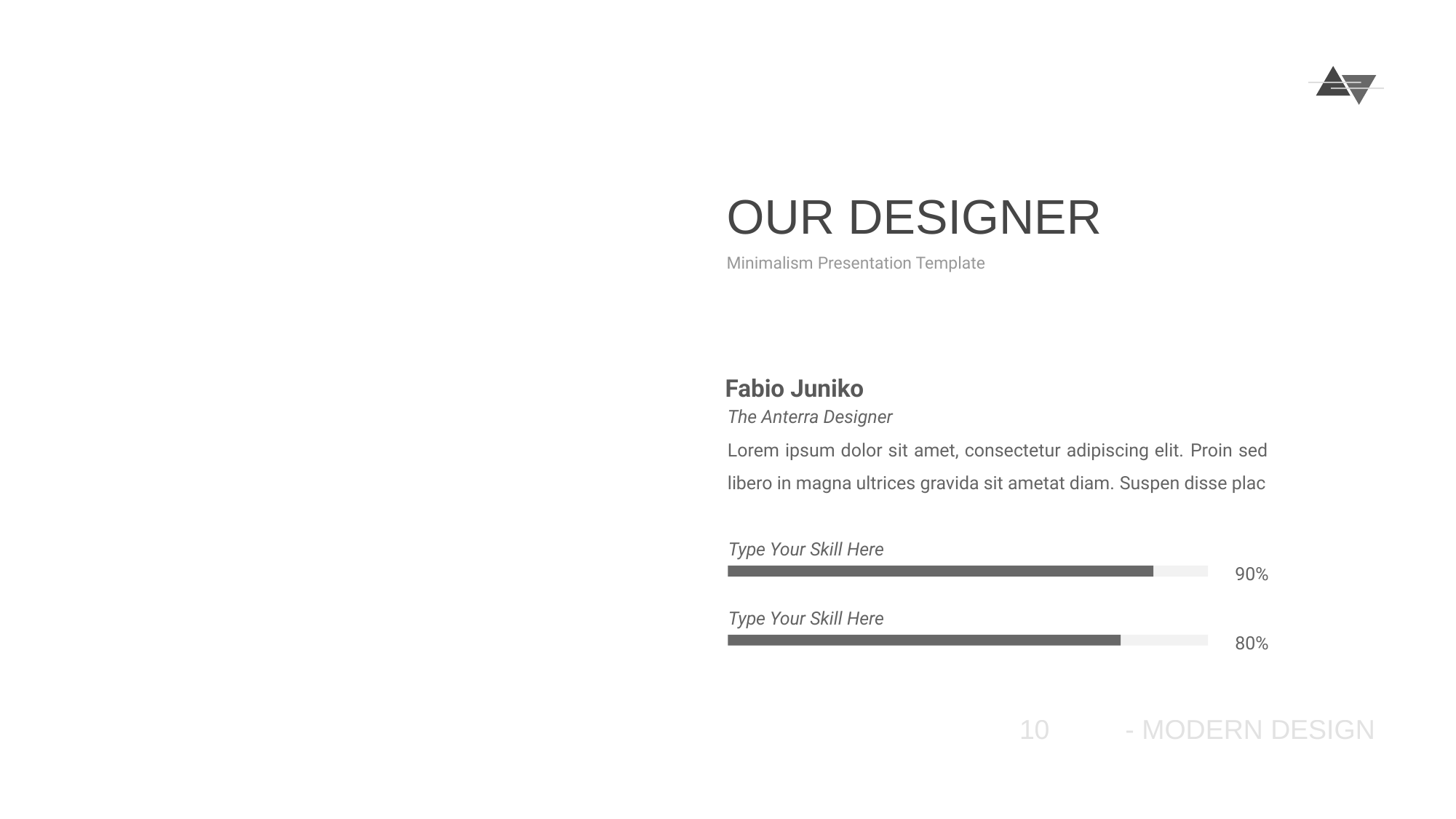

OUR DESIGNER
Minimalism Presentation Template
Fabio Juniko
The Anterra Designer
Lorem ipsum dolor sit amet, consectetur adipiscing elit. Proin sed libero in magna ultrices gravida sit ametat diam. Suspen disse plac
Type Your Skill Here
90%

Type Your Skill Here
80%

10
- MODERN DESIGN